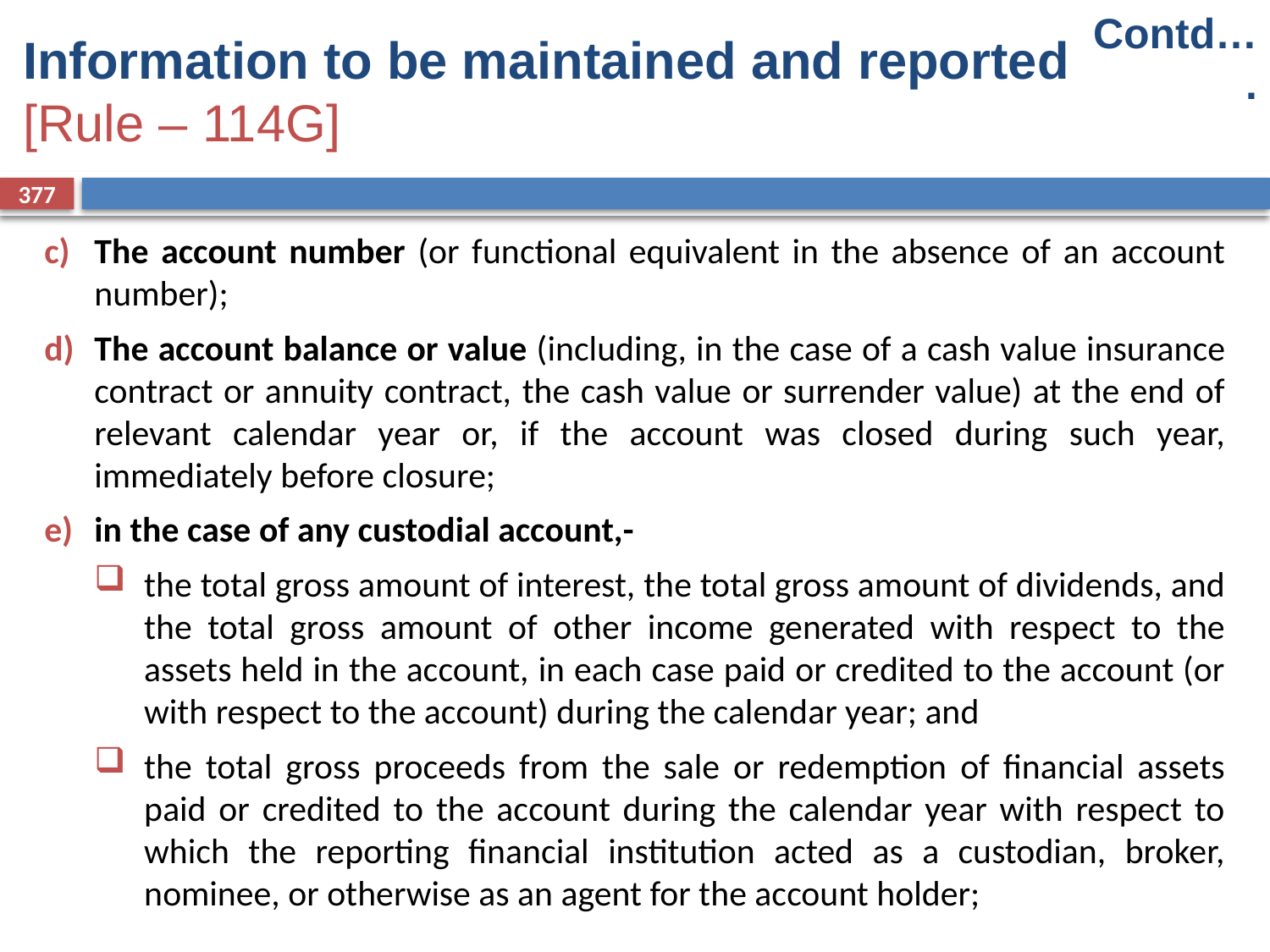

Contd….
# Information to be maintained and reported  [Rule – 114G]
377
The account number (or functional equivalent in the absence of an account number);
The account balance or value (including, in the case of a cash value insurance contract or annuity contract, the cash value or surrender value) at the end of relevant calendar year or, if the account was closed during such year, immediately before closure;
in the case of any custodial account,-
the total gross amount of interest, the total gross amount of dividends, and the total gross amount of other income generated with respect to the assets held in the account, in each case paid or credited to the account (or with respect to the account) during the calendar year; and
the total gross proceeds from the sale or redemption of financial assets paid or credited to the account during the calendar year with respect to which the reporting financial institution acted as a custodian, broker, nominee, or otherwise as an agent for the account holder;